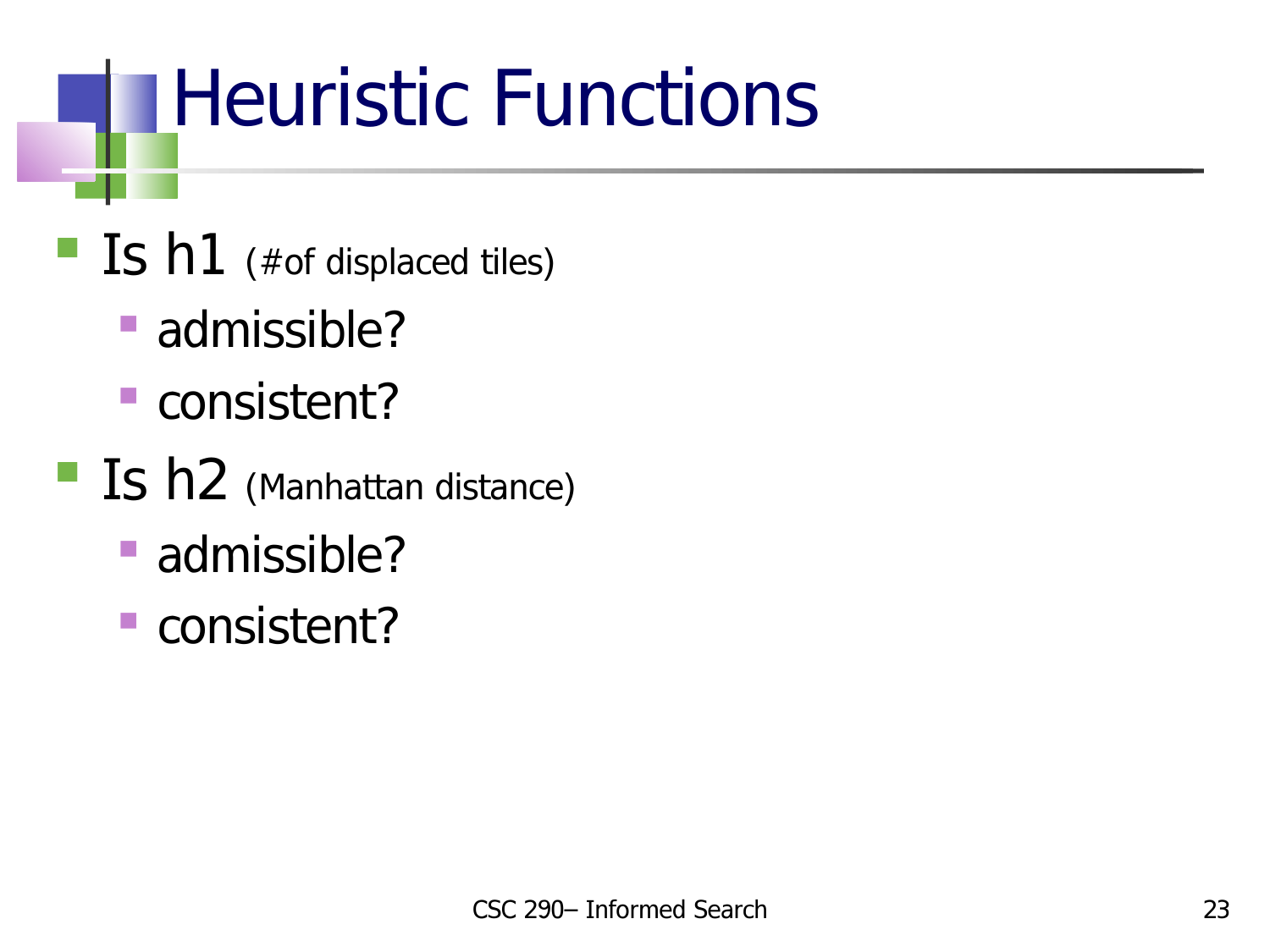

# Heuristic Functions
Is h1 (#of displaced tiles)
admissible?
consistent?
Is h2 (Manhattan distance)
admissible?
consistent?